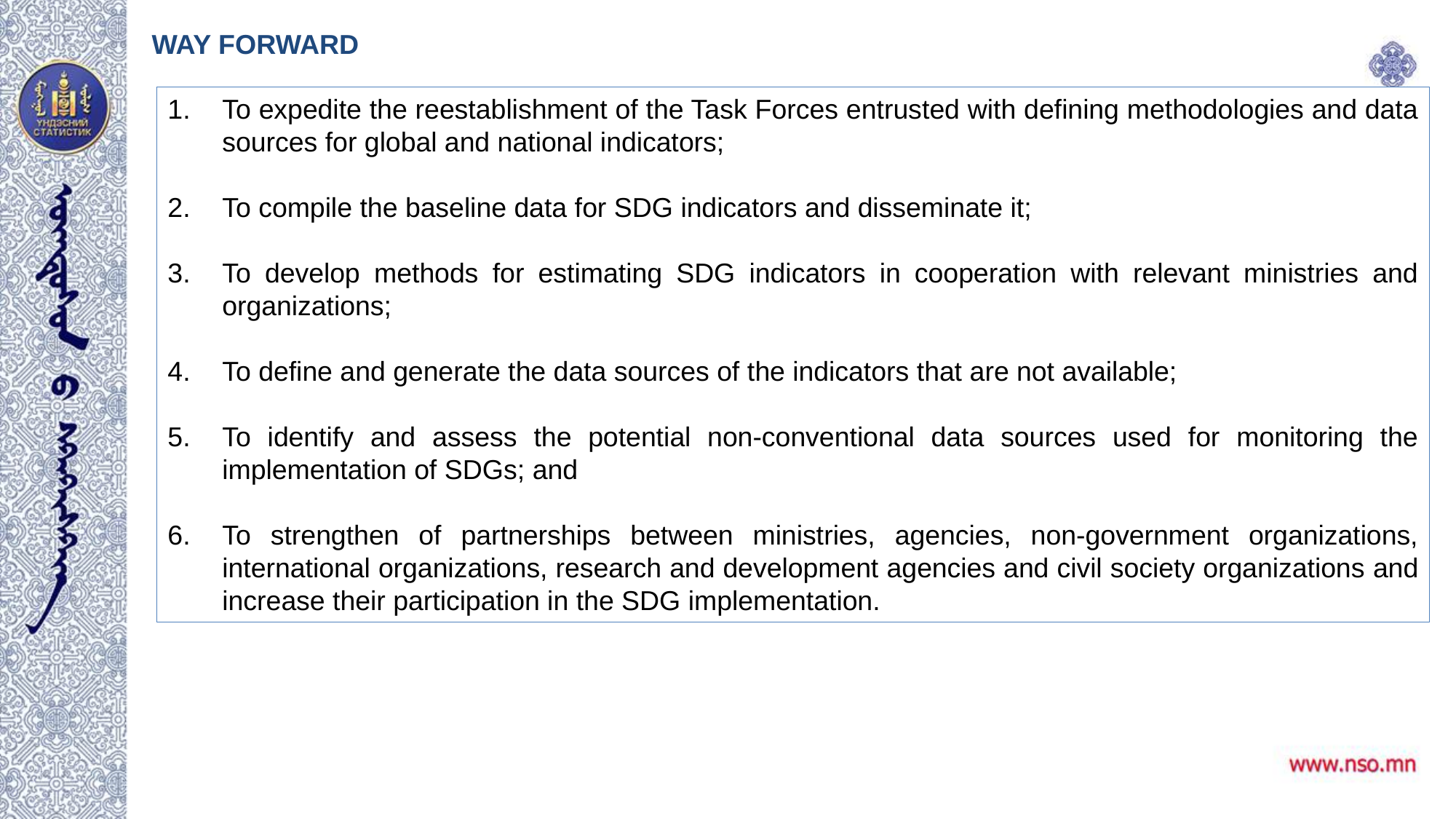

WAY FORWARD
To expedite the reestablishment of the Task Forces entrusted with defining methodologies and data sources for global and national indicators;

To compile the baseline data for SDG indicators and disseminate it;

To develop methods for estimating SDG indicators in cooperation with relevant ministries and organizations;

To define and generate the data sources of the indicators that are not available;

To identify and assess the potential non-conventional data sources used for monitoring the implementation of SDGs; and

To strengthen of partnerships between ministries, agencies, non-government organizations, international organizations, research and development agencies and civil society organizations and increase their participation in the SDG implementation.